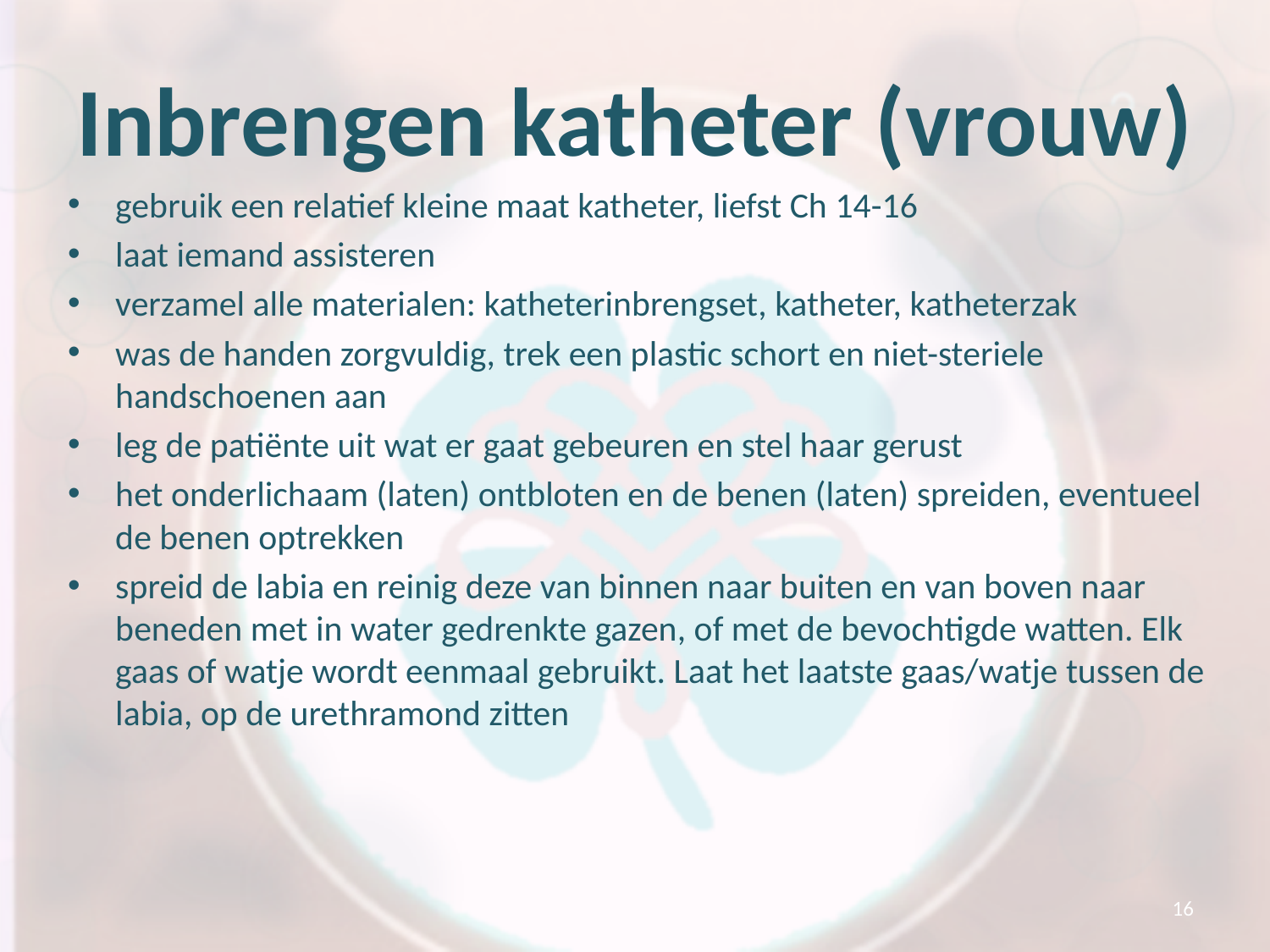

# Inbrengen katheter (vrouw)
gebruik een relatief kleine maat katheter, liefst Ch 14-16
laat iemand assisteren
verzamel alle materialen: katheterinbrengset, katheter, katheterzak
was de handen zorgvuldig, trek een plastic schort en niet-steriele handschoenen aan
leg de patiënte uit wat er gaat gebeuren en stel haar gerust
het onderlichaam (laten) ontbloten en de benen (laten) spreiden, eventueel de benen optrekken
spreid de labia en reinig deze van binnen naar buiten en van boven naar beneden met in water gedrenkte gazen, of met de bevochtigde watten. Elk gaas of watje wordt eenmaal gebruikt. Laat het laatste gaas/watje tussen de labia, op de urethramond zitten

16